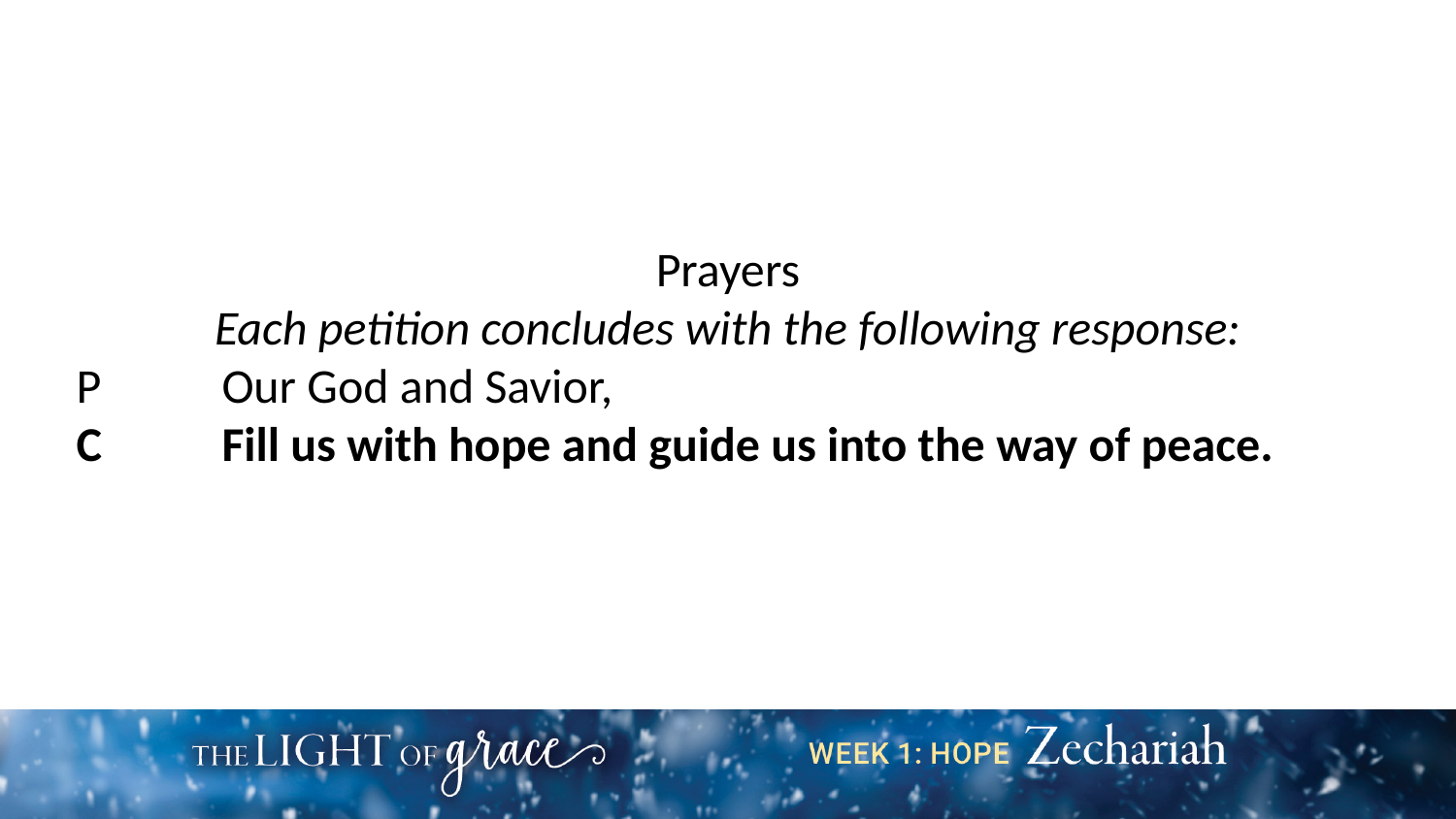

Prayers
Each petition concludes with the following response:
P	Our God and Savior,
C	Fill us with hope and guide us into the way of peace.